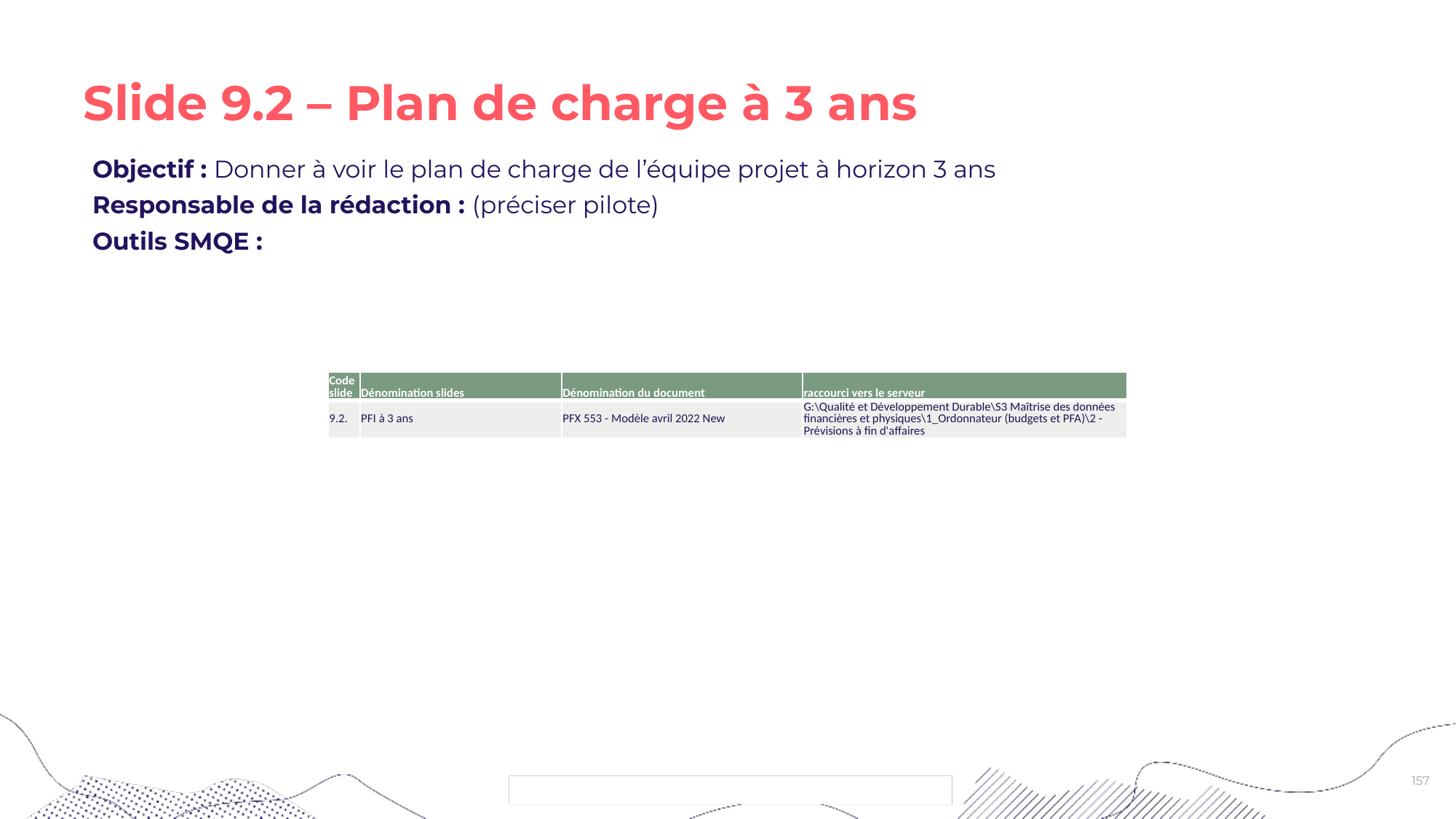

# Slide 9.2 – Plan de charge à 3 ans
Objectif : Donner à voir le plan de charge de l’équipe projet à horizon 3 ans
Responsable de la rédaction : (préciser pilote)
Outils SMQE :

| Code slide | Dénomination slides | Dénomination du document | raccourci vers le serveur |
| --- | --- | --- | --- |
| 9.2. | PFI à 3 ans | PFX 553 - Modèle avril 2022 New | G:\Qualité et Développement Durable\S3 Maîtrise des données financières et physiques\1\_Ordonnateur (budgets et PFA)\2 - Prévisions à fin d'affaires |
157